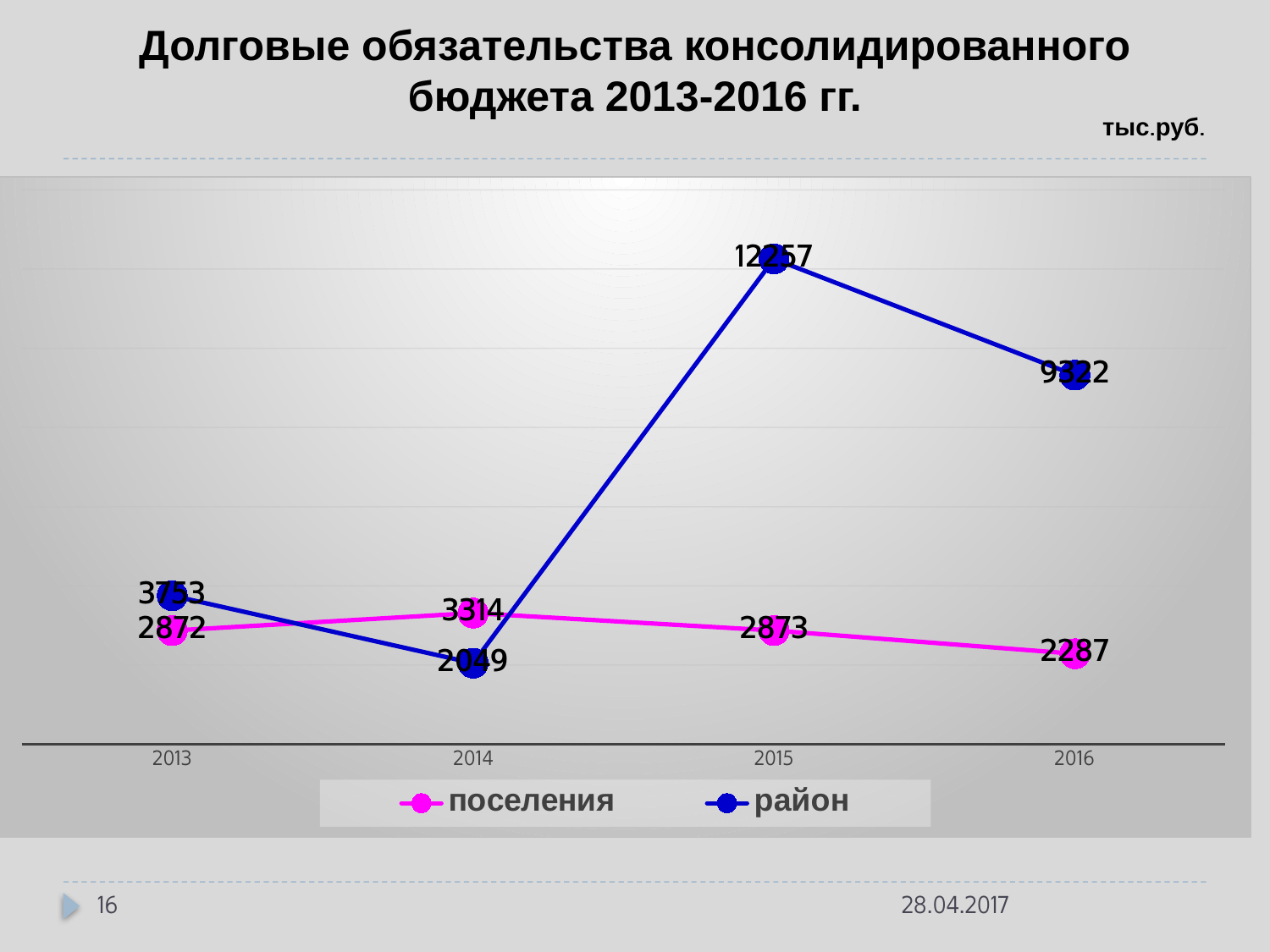

# Долговые обязательства консолидированного бюджета 2013-2016 гг.
тыс.руб.

### Chart

| Category | поселения | район |
|---|---|---|
| 2013 | 2872.0 | 3753.0 |
| 2014 | 3314.0 | 2049.0 |
| 2015 | 2873.0 | 12257.0 |
| 2016 | 2287.0 | 9322.0 |
16
28.04.2017